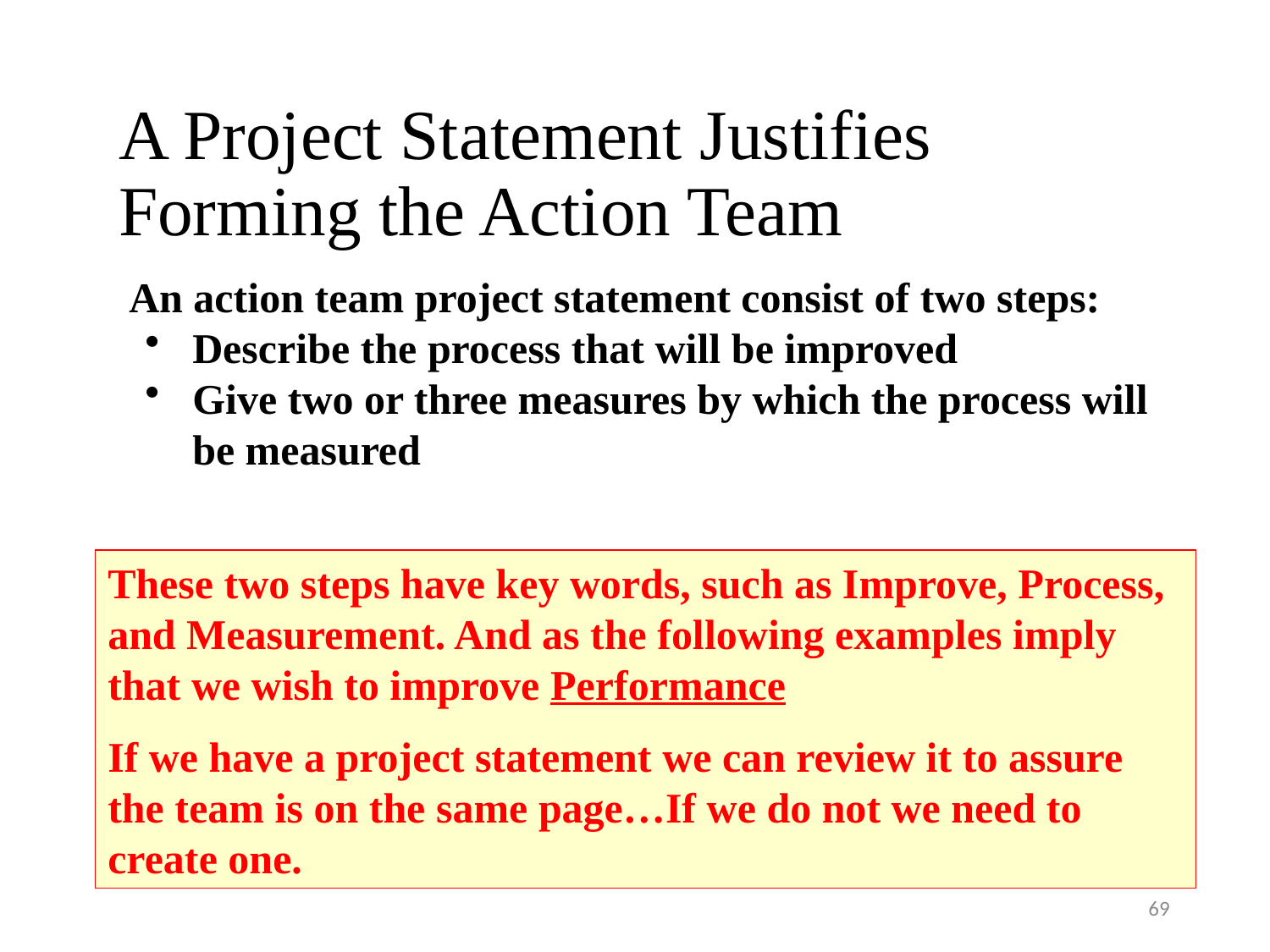

# A Project Statement Justifies Forming the Action Team
An action team project statement consist of two steps:
Describe the process that will be improved
Give two or three measures by which the process will be measured
These two steps have key words, such as Improve, Process, and Measurement. And as the following examples imply that we wish to improve Performance
If we have a project statement we can review it to assure the team is on the same page…If we do not we need to create one.
69